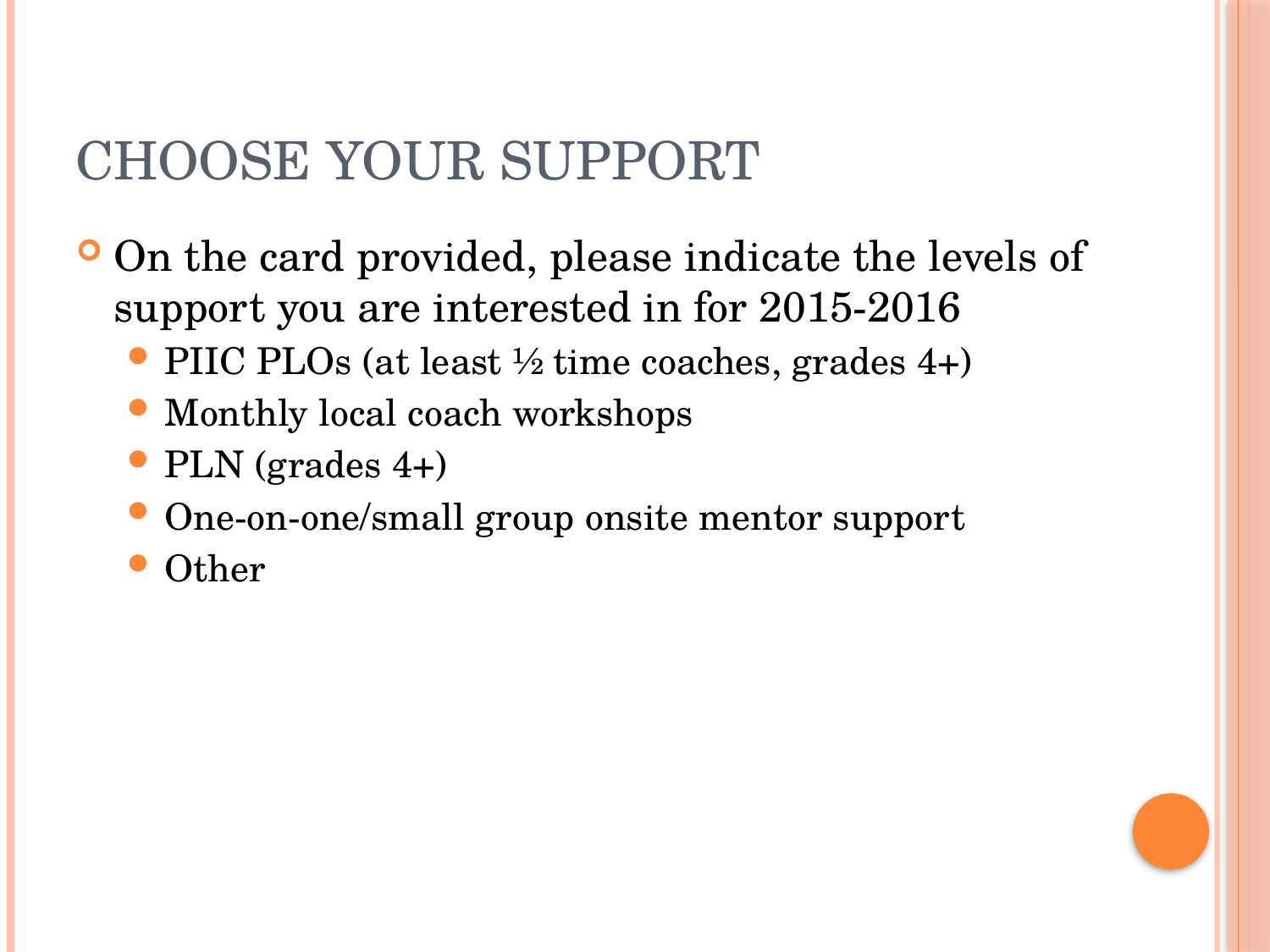

# Choose Your Support
On the card provided, please indicate the levels of support you are interested in for 2015-2016
PIIC PLOs (at least ½ time coaches, grades 4+)
Monthly local coach workshops
PLN (grades 4+)
One-on-one/small group onsite mentor support
Other